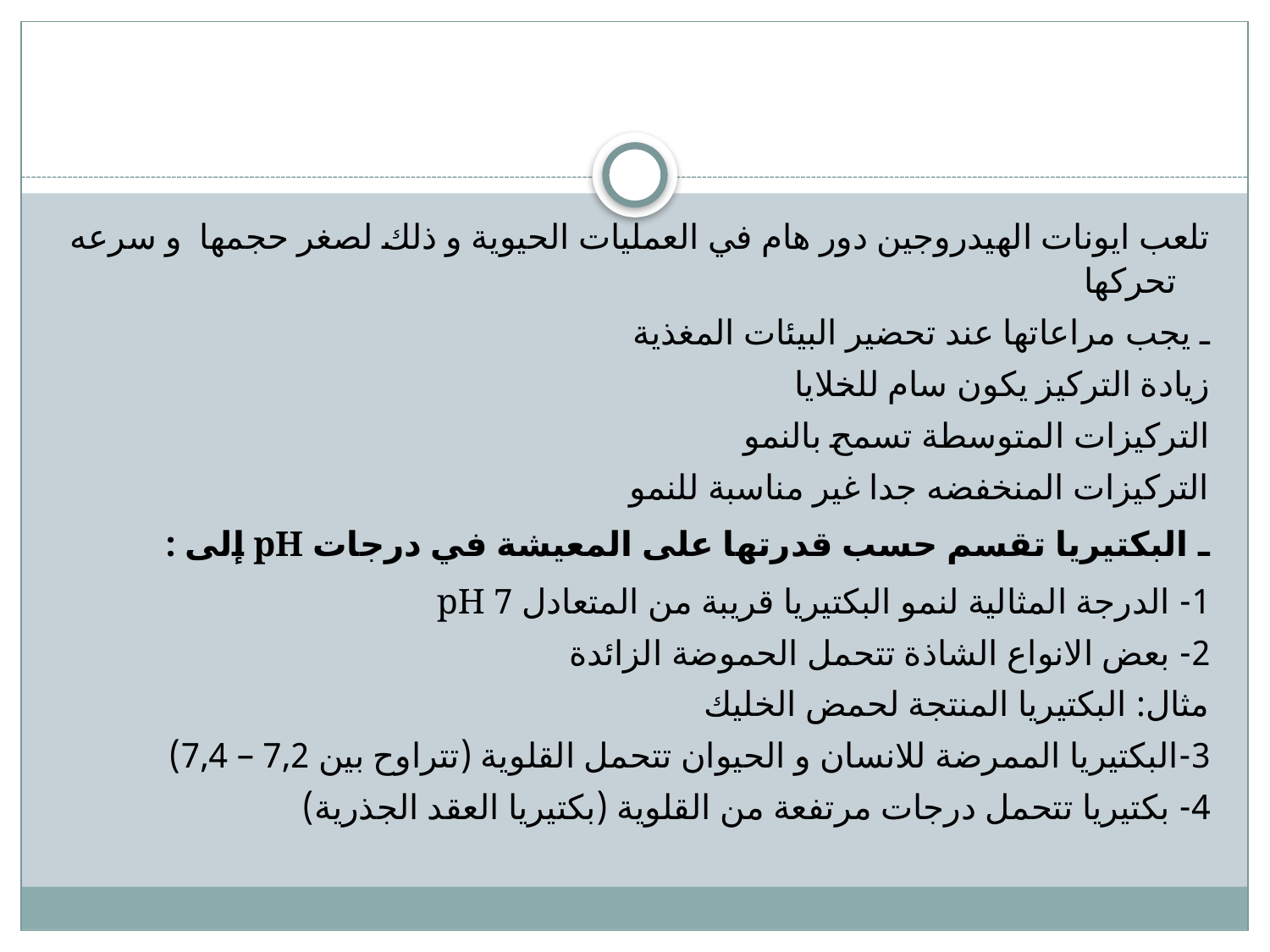

#
تلعب ايونات الهيدروجين دور هام في العمليات الحيوية و ذلك لصغر حجمها  و سرعه تحركها
ـ يجب مراعاتها عند تحضير البيئات المغذية
زيادة التركيز يكون سام للخلايا
التركيزات المتوسطة تسمح بالنمو
التركيزات المنخفضه جدا غير مناسبة للنمو
ـ البكتيريا تقسم حسب قدرتها على المعيشة في درجات pH إلى :
1- الدرجة المثالية لنمو البكتيريا قريبة من المتعادل pH 7
2- بعض الانواع الشاذة تتحمل الحموضة الزائدة
مثال: البكتيريا المنتجة لحمض الخليك
3-البكتيريا الممرضة للانسان و الحيوان تتحمل القلوية (تتراوح بين 7,2 – 7,4)
4- بكتيريا تتحمل درجات مرتفعة من القلوية (بكتيريا العقد الجذرية)